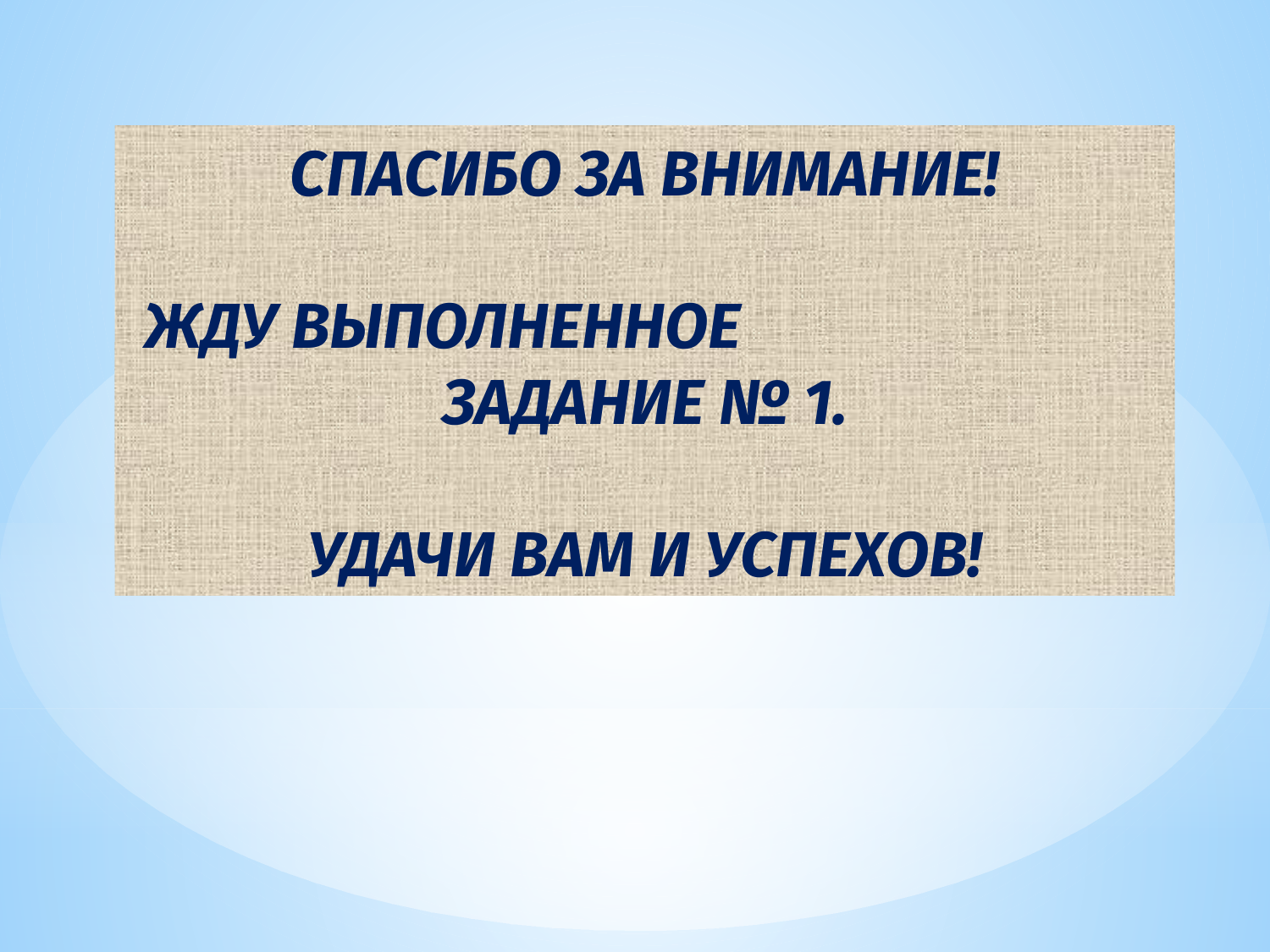

СПАСИБО ЗА ВНИМАНИЕ!

ЖДУ ВЫПОЛНЕННОЕ                             ЗАДАНИЕ № 1.

УДАЧИ ВАМ И УСПЕХОВ!